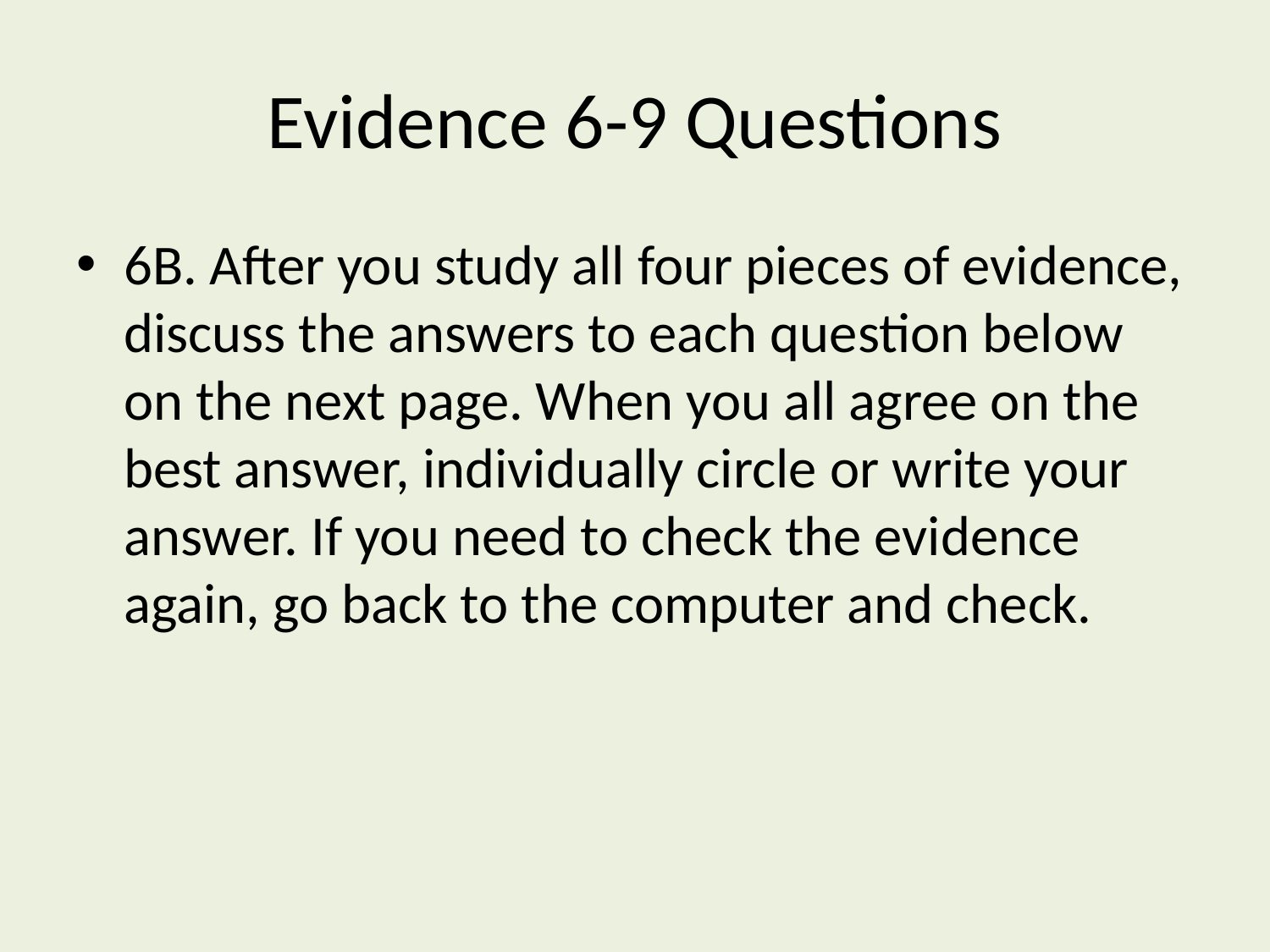

# Evidence 6-9 Questions
6B. After you study all four pieces of evidence, discuss the answers to each question below on the next page. When you all agree on the best answer, individually circle or write your answer. If you need to check the evidence again, go back to the computer and check.